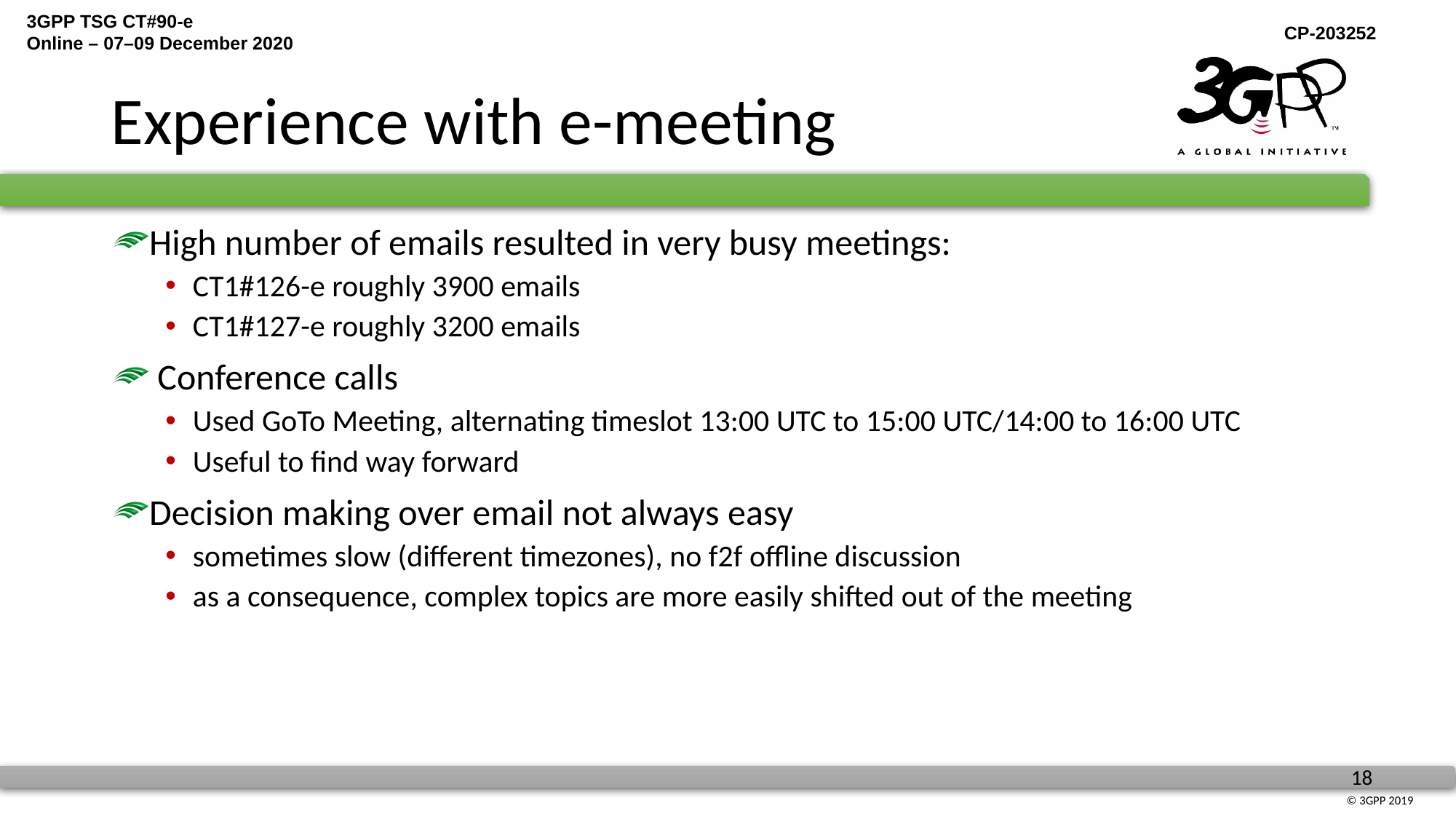

# Experience with e-meeting
High number of emails resulted in very busy meetings:
CT1#126-e roughly 3900 emails
CT1#127-e roughly 3200 emails
 Conference calls
Used GoTo Meeting, alternating timeslot 13:00 UTC to 15:00 UTC/14:00 to 16:00 UTC
Useful to find way forward
Decision making over email not always easy
sometimes slow (different timezones), no f2f offline discussion
as a consequence, complex topics are more easily shifted out of the meeting